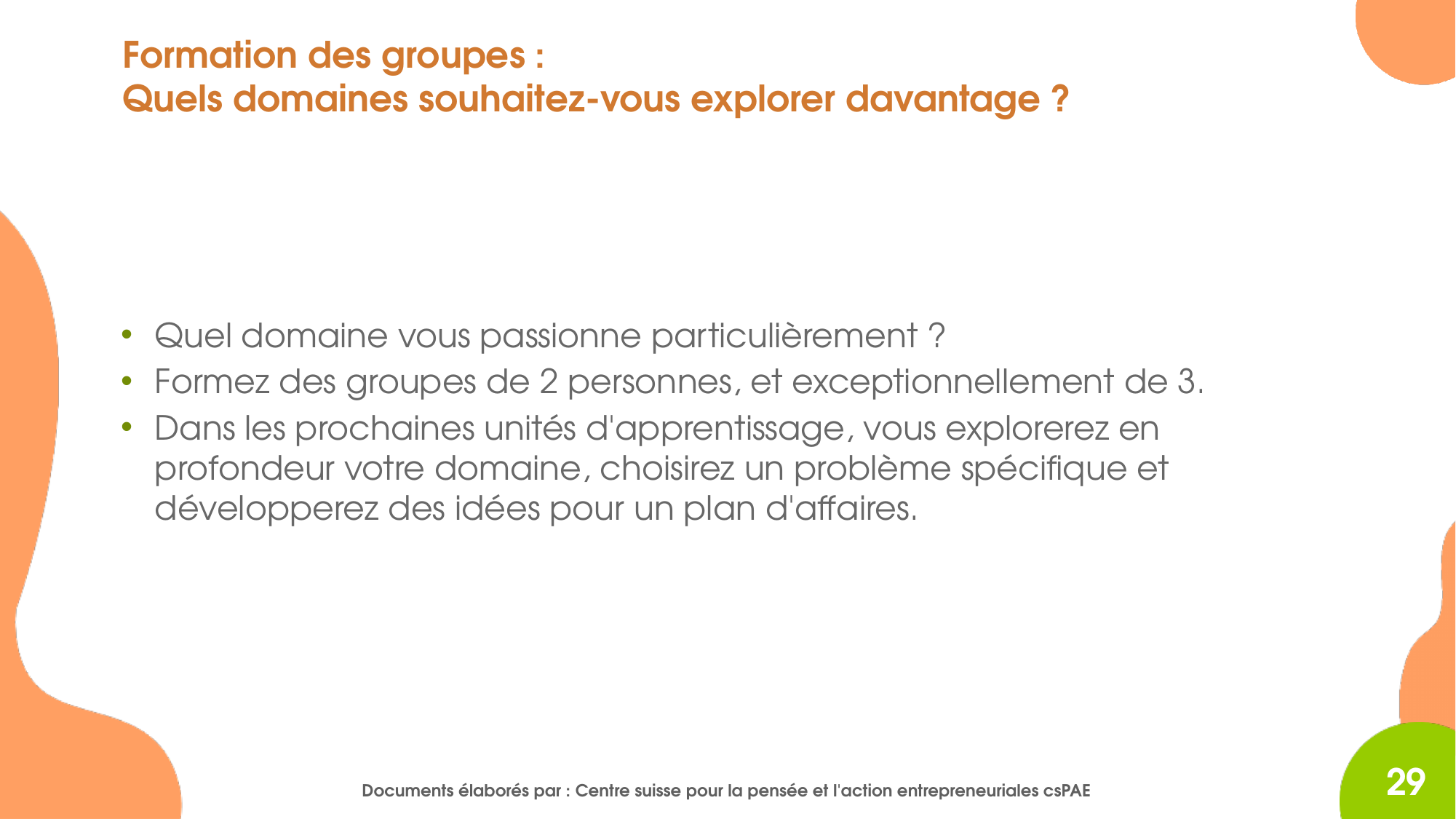

Formation des groupes :
Quels domaines souhaitez-vous explorer davantage ?
Quel domaine vous passionne particulièrement ?
Formez des groupes de 2 personnes, et exceptionnellement de 3.
Dans les prochaines unités d'apprentissage, vous explorerez en profondeur votre domaine, choisirez un problème spécifique et développerez des idées pour un plan d'affaires.

29
Documents élaborés par : Centre suisse pour la pensée et l'action entrepreneuriales csPAE